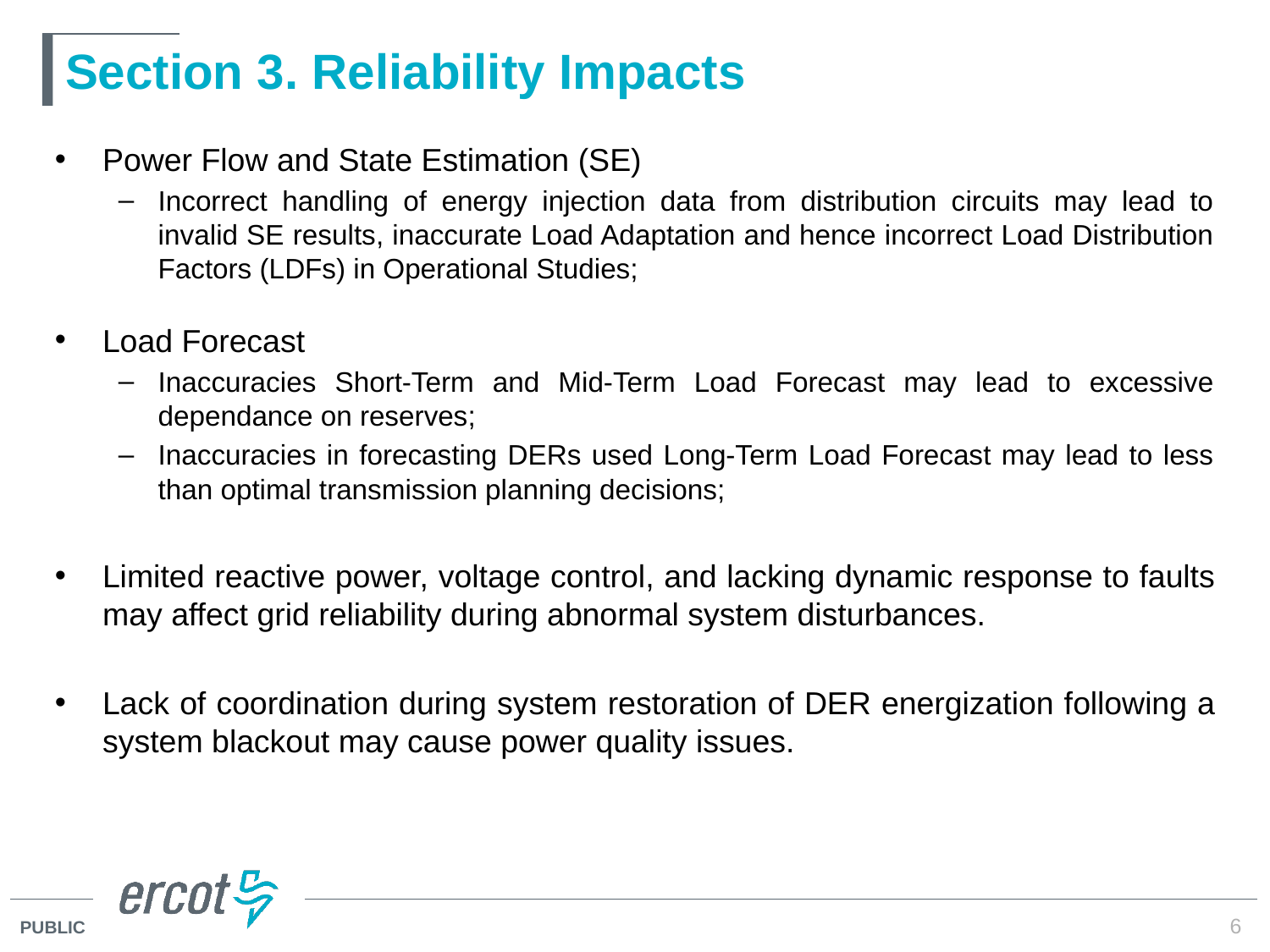

# Section 3. Reliability Impacts
Power Flow and State Estimation (SE)
Incorrect handling of energy injection data from distribution circuits may lead to invalid SE results, inaccurate Load Adaptation and hence incorrect Load Distribution Factors (LDFs) in Operational Studies;

Load Forecast
Inaccuracies Short-Term and Mid-Term Load Forecast may lead to excessive dependance on reserves;
Inaccuracies in forecasting DERs used Long-Term Load Forecast may lead to less than optimal transmission planning decisions;

Limited reactive power, voltage control, and lacking dynamic response to faults may affect grid reliability during abnormal system disturbances.

Lack of coordination during system restoration of DER energization following a system blackout may cause power quality issues.
6